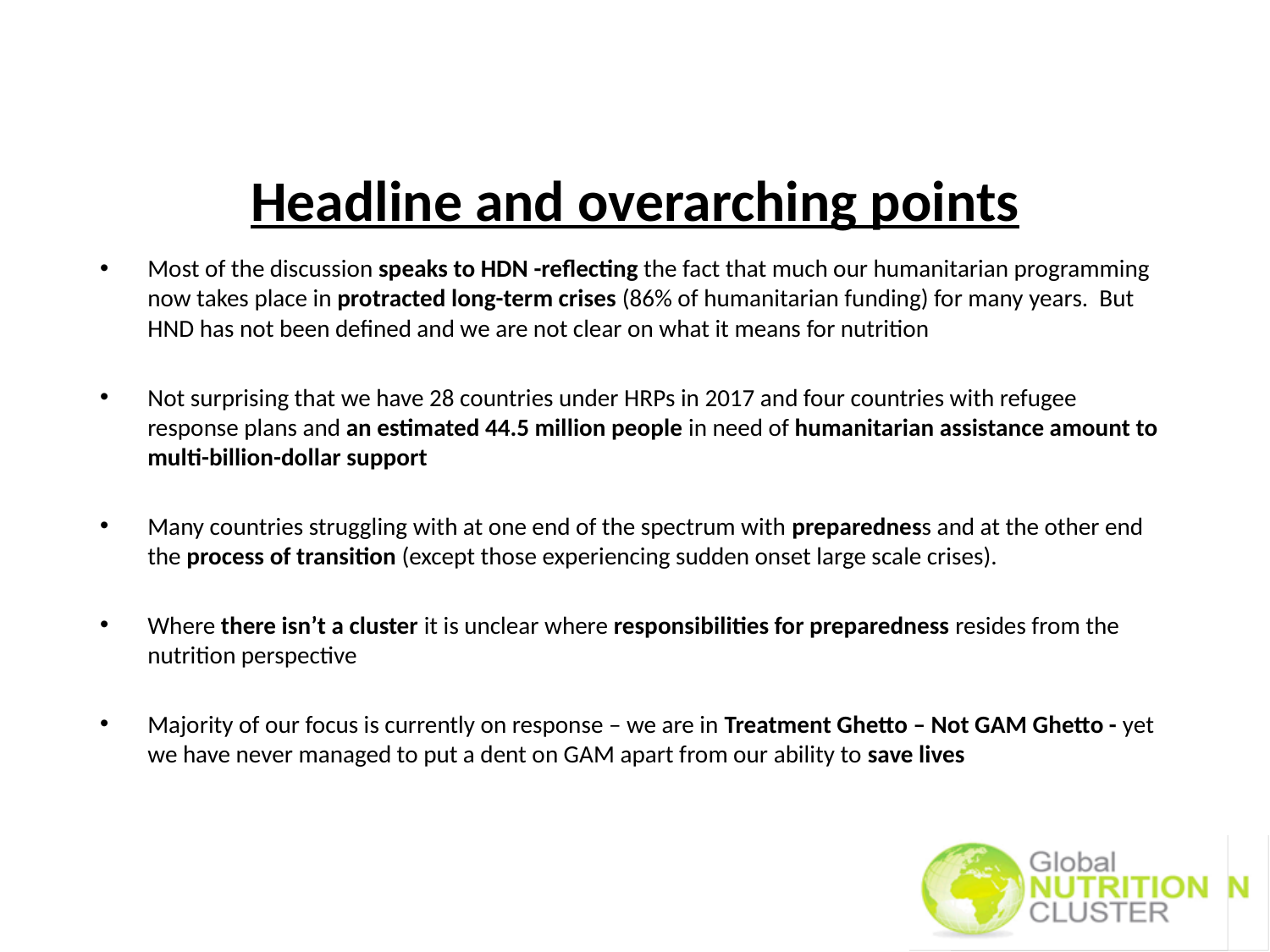

# Headline and overarching points
Most of the discussion speaks to HDN -reflecting the fact that much our humanitarian programming now takes place in protracted long-term crises (86% of humanitarian funding) for many years.  But HND has not been defined and we are not clear on what it means for nutrition

Not surprising that we have 28 countries under HRPs in 2017 and four countries with refugee response plans and an estimated 44.5 million people in need of humanitarian assistance amount to multi-billion-dollar support

Many countries struggling with at one end of the spectrum with preparedness and at the other end the process of transition (except those experiencing sudden onset large scale crises).

Where there isn’t a cluster it is unclear where responsibilities for preparedness resides from the nutrition perspective

Majority of our focus is currently on response – we are in Treatment Ghetto – Not GAM Ghetto - yet we have never managed to put a dent on GAM apart from our ability to save lives